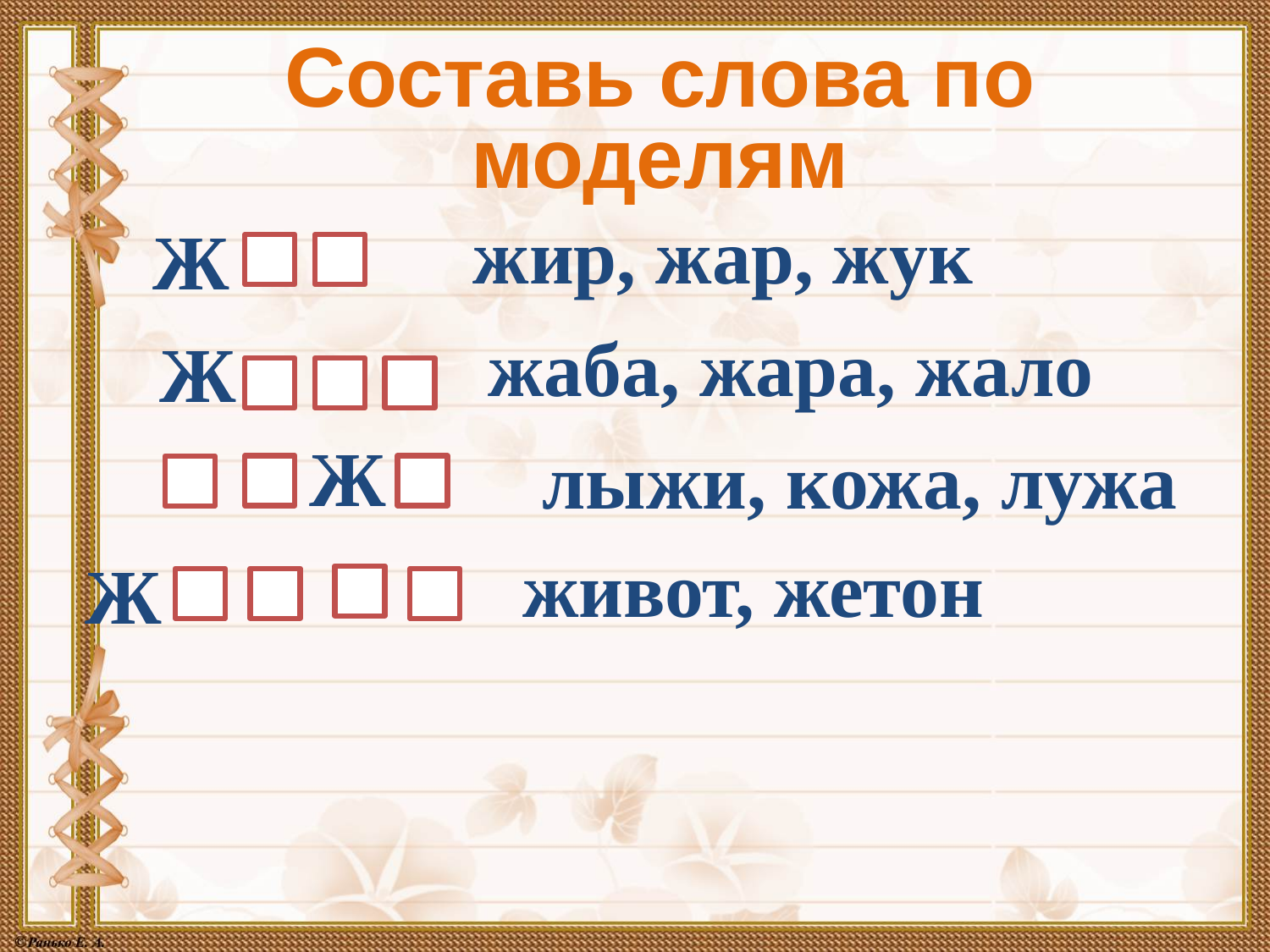

Составь слова по моделям
жир, жар, жук
Ж

жаба, жара, жало
Ж

Ж
лыжи, кожа, лужа

живот, жетон
Ж